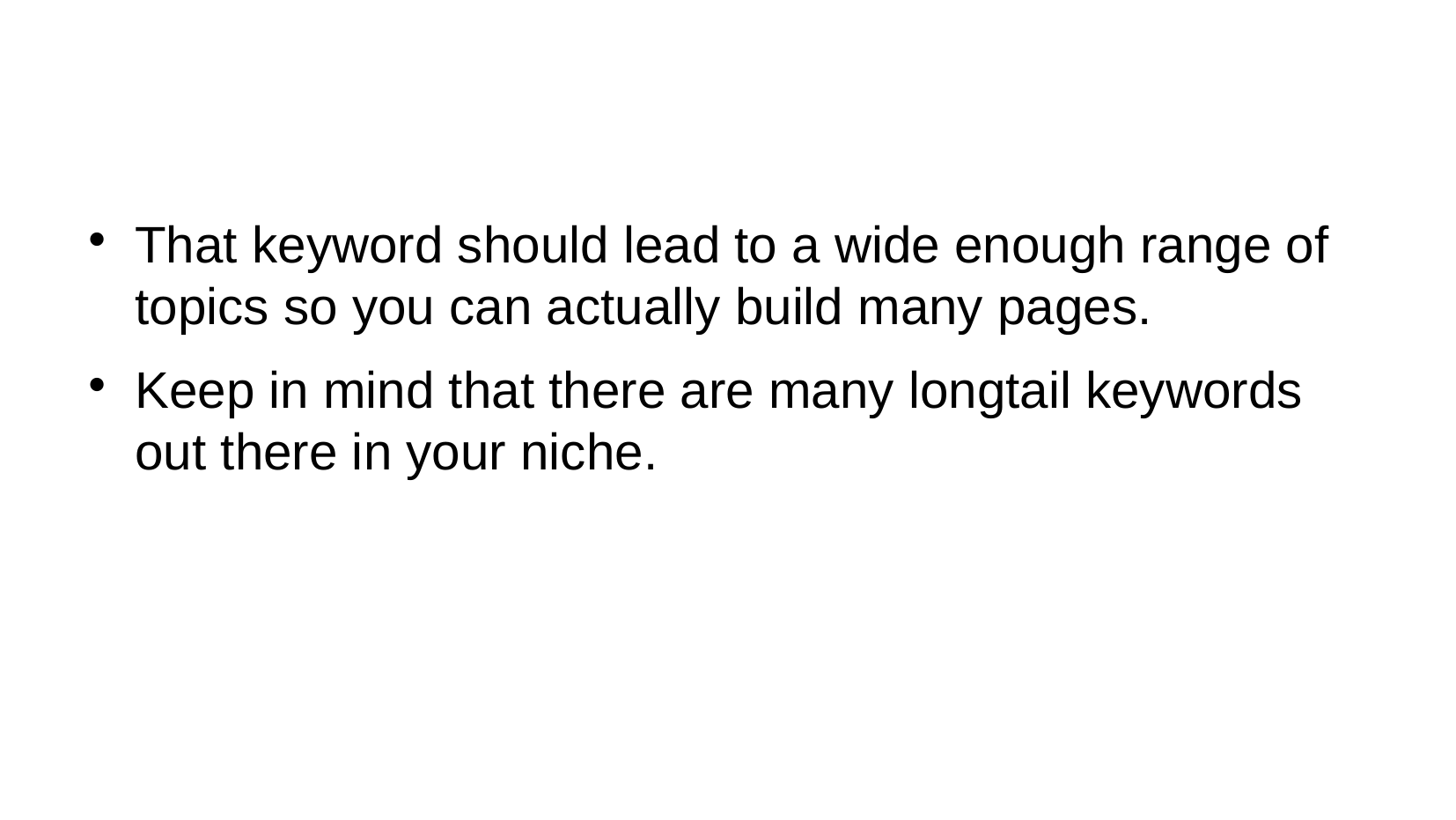

That keyword should lead to a wide enough range of topics so you can actually build many pages.
Keep in mind that there are many longtail keywords out there in your niche.